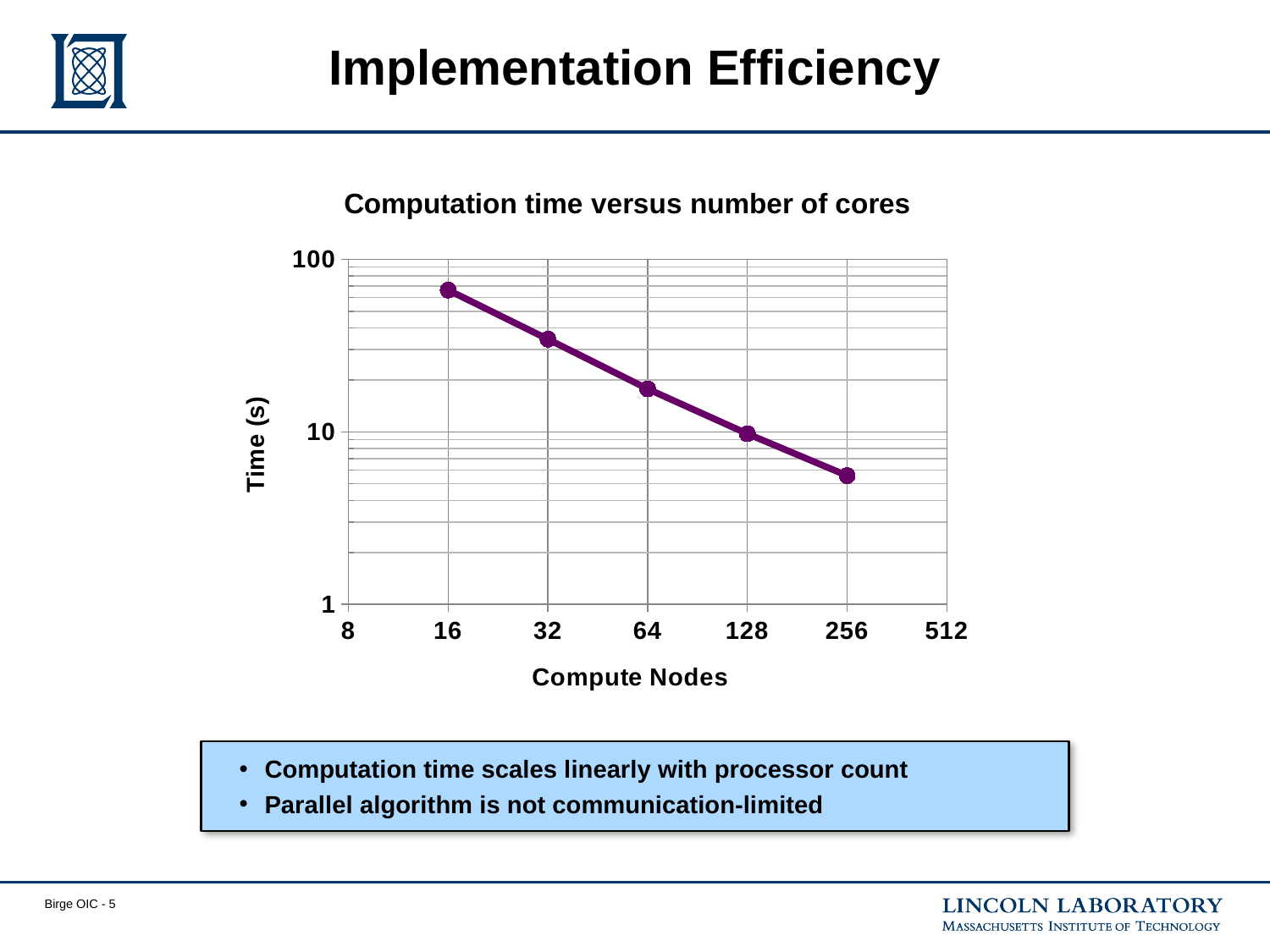

# Implementation Efficiency

### Chart: Computation time versus number of cores

| Category | Time (s) |
|---|---|
Computation time scales linearly with processor count
Parallel algorithm is not communication-limited